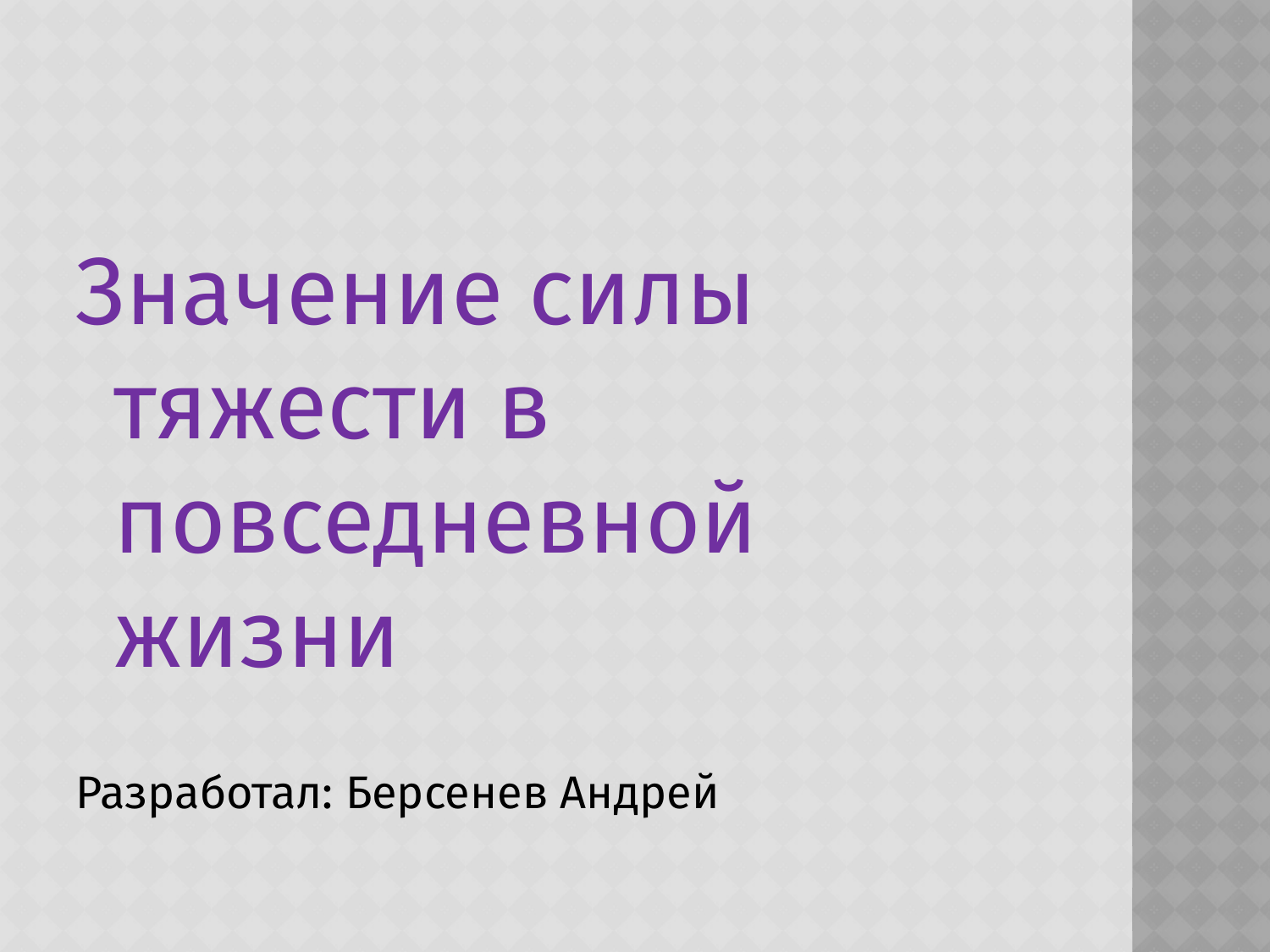

Значение силы тяжести в повседневной жизни

Разработал: Берсенев Андрей